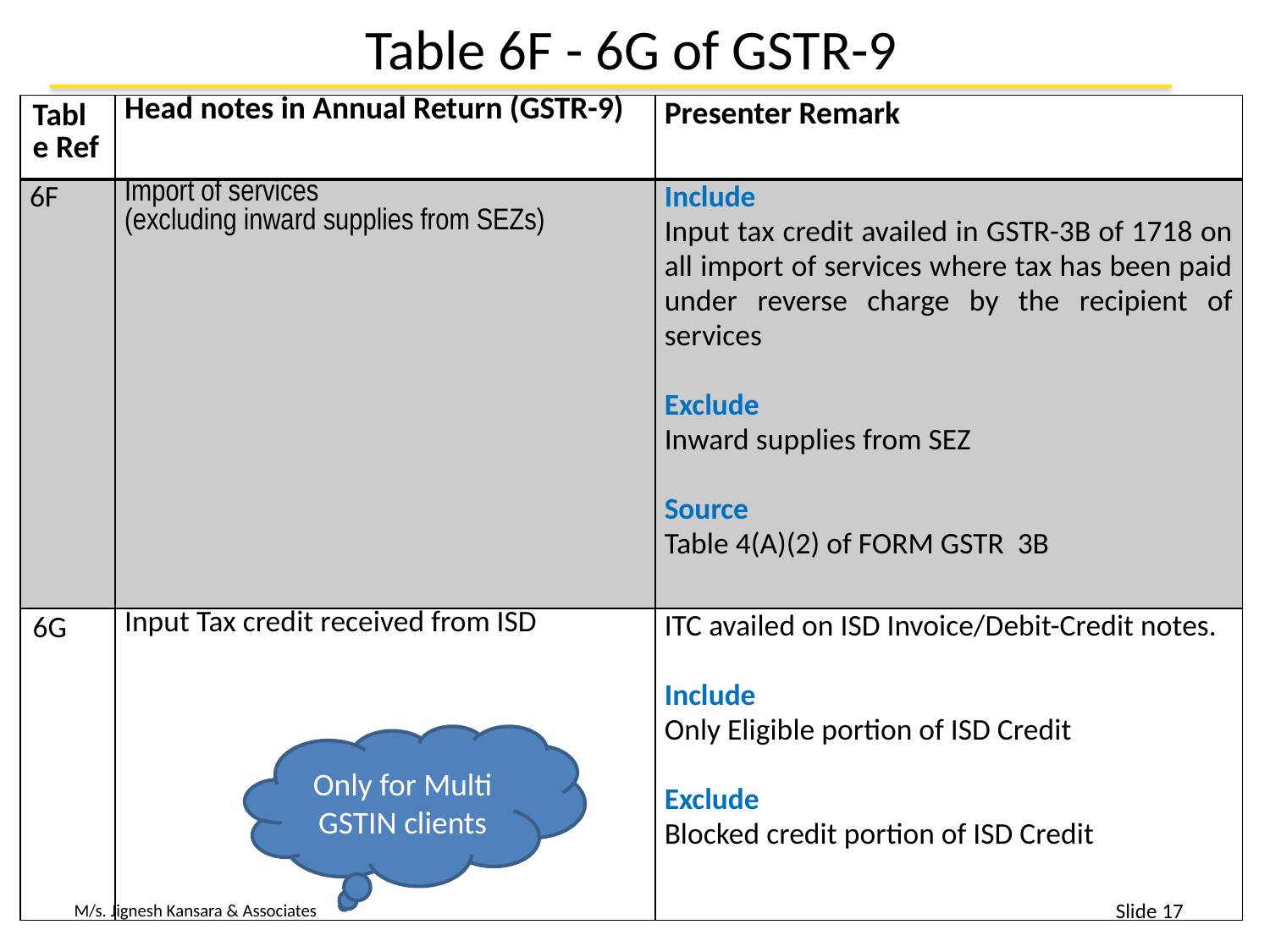

# Table 6F - 6G of GSTR-9
| Table Ref | Head notes in Annual Return (GSTR-9) | Presenter Remark |
| --- | --- | --- |
| 6F | Import of services (excluding inward supplies from SEZs) | Include Input tax credit availed in GSTR-3B of 1718 on all import of services where tax has been paid under reverse charge by the recipient of services Exclude Inward supplies from SEZ  Source Table 4(A)(2) of FORM GSTR 3B |
| 6G | Input Tax credit received from ISD | ITC availed on ISD Invoice/Debit-Credit notes. Include Only Eligible portion of ISD Credit Exclude Blocked credit portion of ISD Credit |

Only for Multi GSTIN clients
17